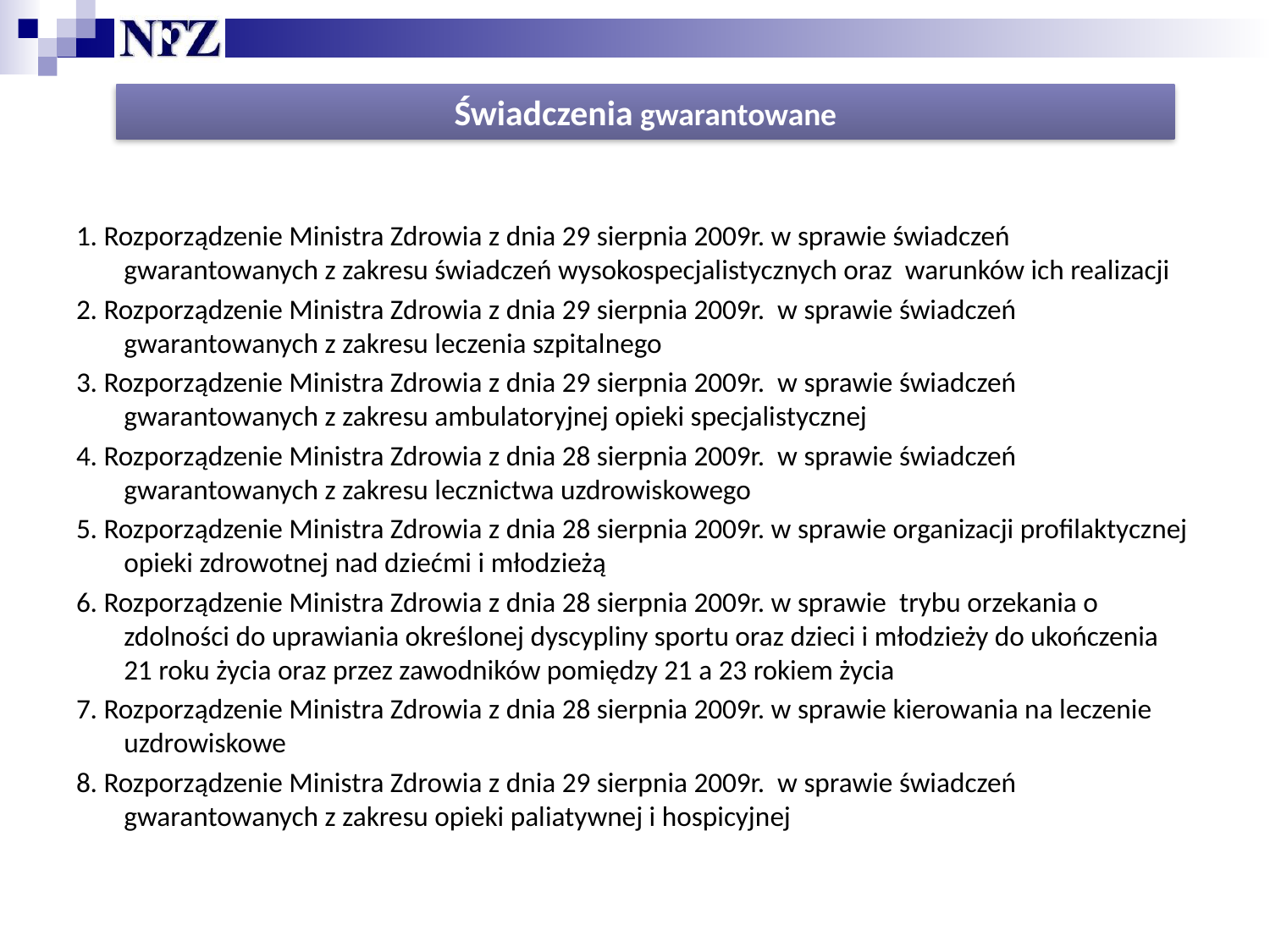

Świadczenia gwarantowane

1. Rozporządzenie Ministra Zdrowia z dnia 29 sierpnia 2009r. w sprawie świadczeń gwarantowanych z zakresu świadczeń wysokospecjalistycznych oraz  warunków ich realizacji
2. Rozporządzenie Ministra Zdrowia z dnia 29 sierpnia 2009r.  w sprawie świadczeń gwarantowanych z zakresu leczenia szpitalnego
3. Rozporządzenie Ministra Zdrowia z dnia 29 sierpnia 2009r.  w sprawie świadczeń gwarantowanych z zakresu ambulatoryjnej opieki specjalistycznej
4. Rozporządzenie Ministra Zdrowia z dnia 28 sierpnia 2009r.  w sprawie świadczeń gwarantowanych z zakresu lecznictwa uzdrowiskowego
5. Rozporządzenie Ministra Zdrowia z dnia 28 sierpnia 2009r. w sprawie organizacji profilaktycznej opieki zdrowotnej nad dziećmi i młodzieżą
6. Rozporządzenie Ministra Zdrowia z dnia 28 sierpnia 2009r. w sprawie  trybu orzekania o zdolności do uprawiania określonej dyscypliny sportu oraz dzieci i młodzieży do ukończenia 21 roku życia oraz przez zawodników pomiędzy 21 a 23 rokiem życia
7. Rozporządzenie Ministra Zdrowia z dnia 28 sierpnia 2009r. w sprawie kierowania na leczenie uzdrowiskowe
8. Rozporządzenie Ministra Zdrowia z dnia 29 sierpnia 2009r.  w sprawie świadczeń gwarantowanych z zakresu opieki paliatywnej i hospicyjnej